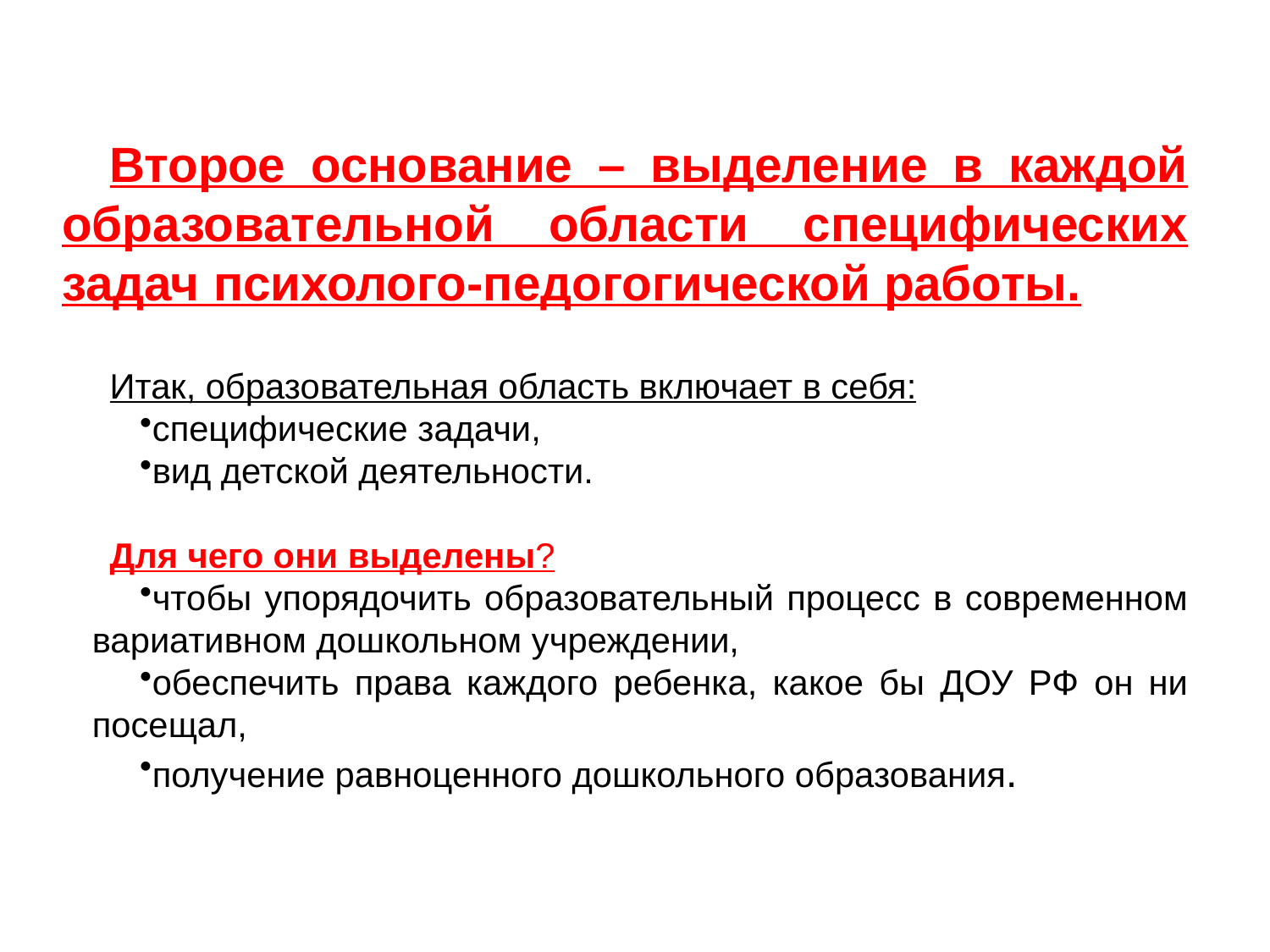

Второе основание – выделение в каждой образовательной области специфических задач психолого-педогогической работы.

Итак, образовательная область включает в себя:
специфические задачи,
вид детской деятельности.

Для чего они выделены?
чтобы упорядочить образовательный процесс в современном вариативном дошкольном учреждении,
обеспечить права каждого ребенка, какое бы ДОУ РФ он ни посещал,
получение равноценного дошкольного образования.